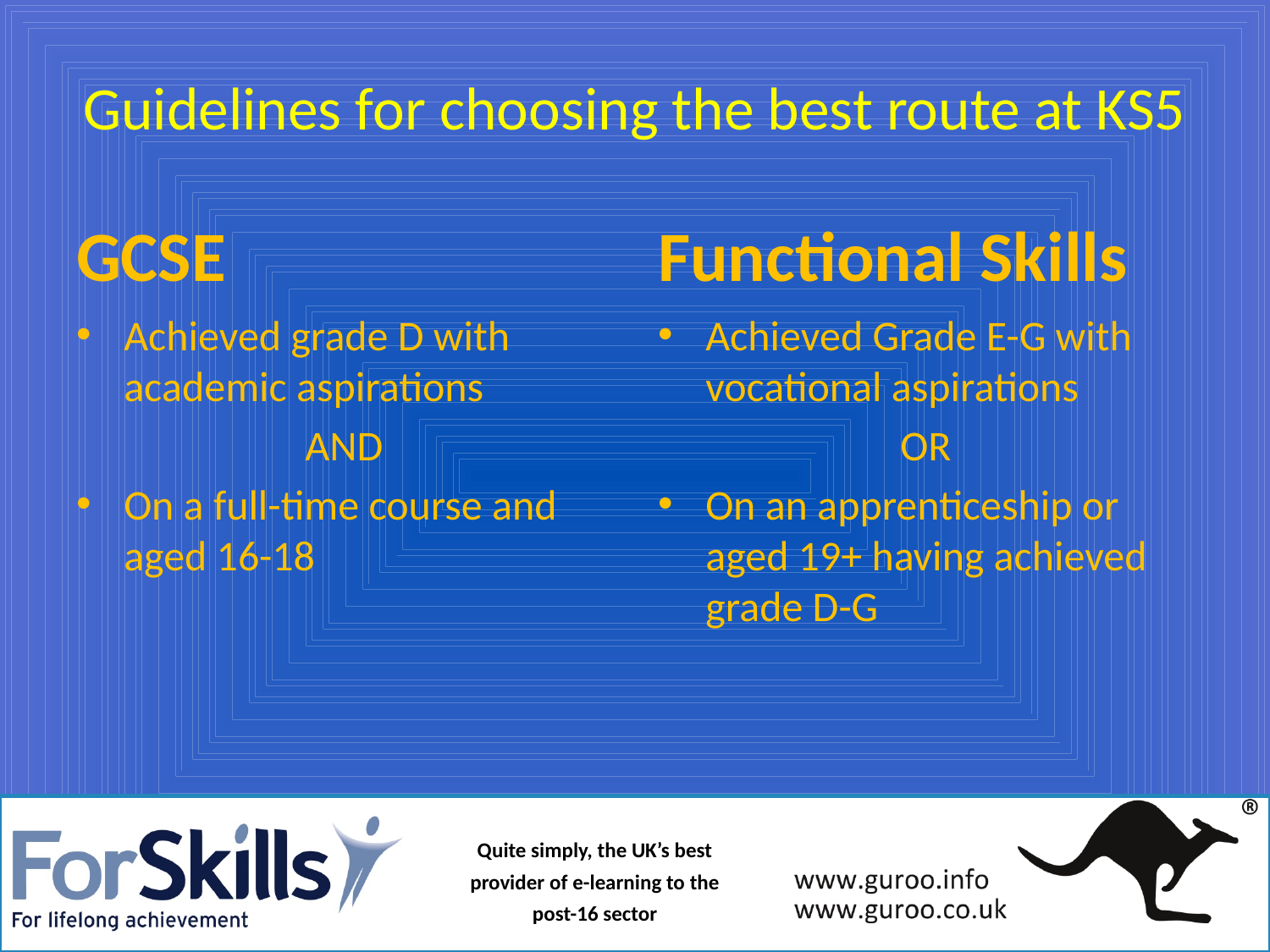

# Guidelines for choosing the best route at KS5
GCSE
Functional Skills
Achieved grade D with academic aspirations
AND
On a full-time course and aged 16-18

Achieved Grade E-G with vocational aspirations
OR
On an apprenticeship or aged 19+ having achieved grade D-G